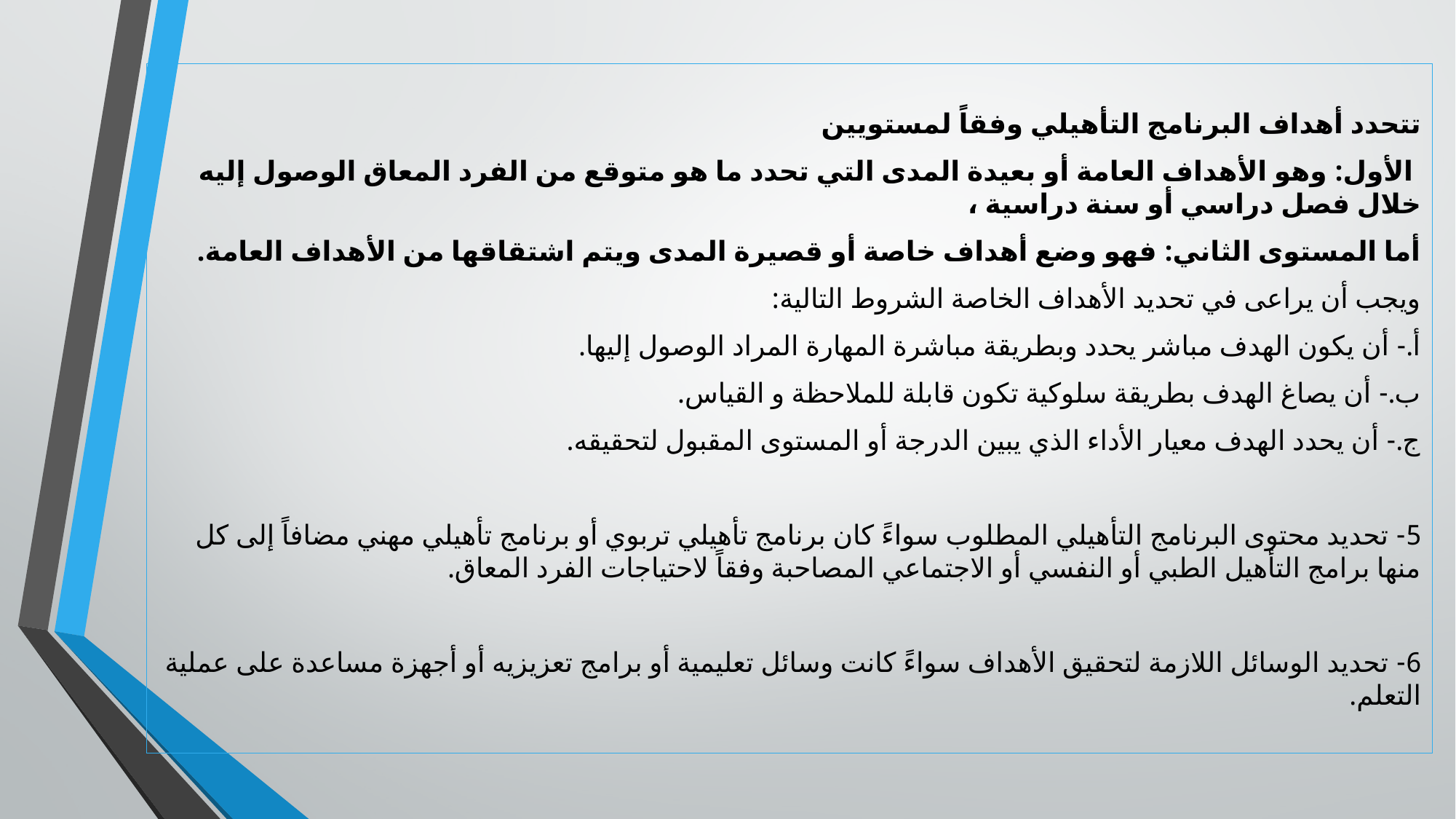

تتحدد أهداف البرنامج التأهيلي وفقاً لمستويين
 الأول: وهو الأهداف العامة أو بعيدة المدى التي تحدد ما هو متوقع من الفرد المعاق الوصول إليه خلال فصل دراسي أو سنة دراسية ،
أما المستوى الثاني: فهو وضع أهداف خاصة أو قصيرة المدى ويتم اشتقاقها من الأهداف العامة.
ويجب أن يراعى في تحديد الأهداف الخاصة الشروط التالية:
أ.- أن يكون الهدف مباشر يحدد وبطريقة مباشرة المهارة المراد الوصول إليها.
ب.- أن يصاغ الهدف بطريقة سلوكية تكون قابلة للملاحظة و القياس.
ج.- أن يحدد الهدف معيار الأداء الذي يبين الدرجة أو المستوى المقبول لتحقيقه.

5- تحديد محتوى البرنامج التأهيلي المطلوب سواءً كان برنامج تأهيلي تربوي أو برنامج تأهيلي مهني مضافاً إلى كل منها برامج التأهيل الطبي أو النفسي أو الاجتماعي المصاحبة وفقاً لاحتياجات الفرد المعاق.

6- تحديد الوسائل اللازمة لتحقيق الأهداف سواءً كانت وسائل تعليمية أو برامج تعزيزيه أو أجهزة مساعدة على عملية التعلم.